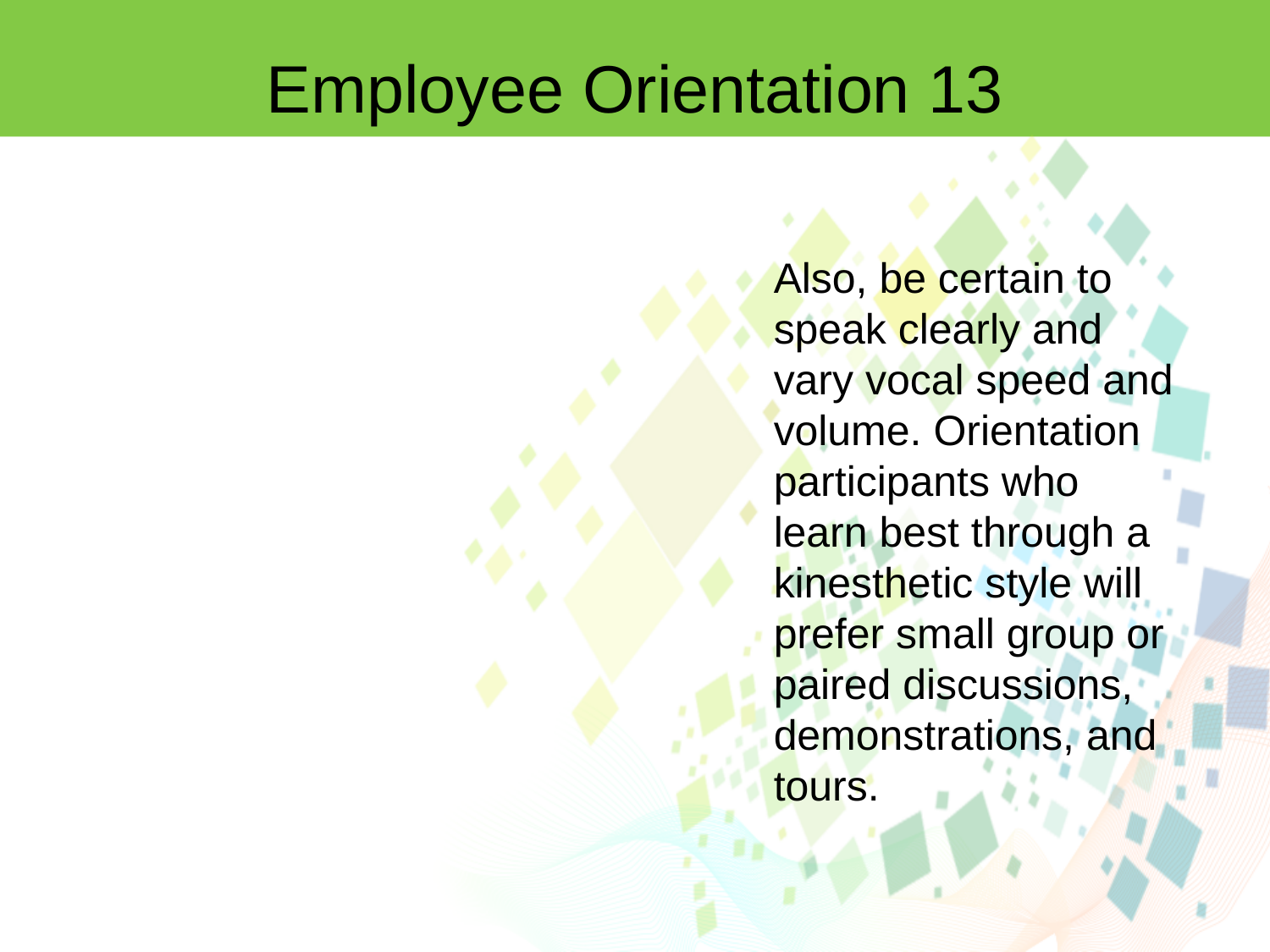

Employee Orientation 13
Also, be certain to speak clearly and vary vocal speed and volume. Orientation participants who learn best through a kinesthetic style will prefer small group or paired discussions, demonstrations, and tours.